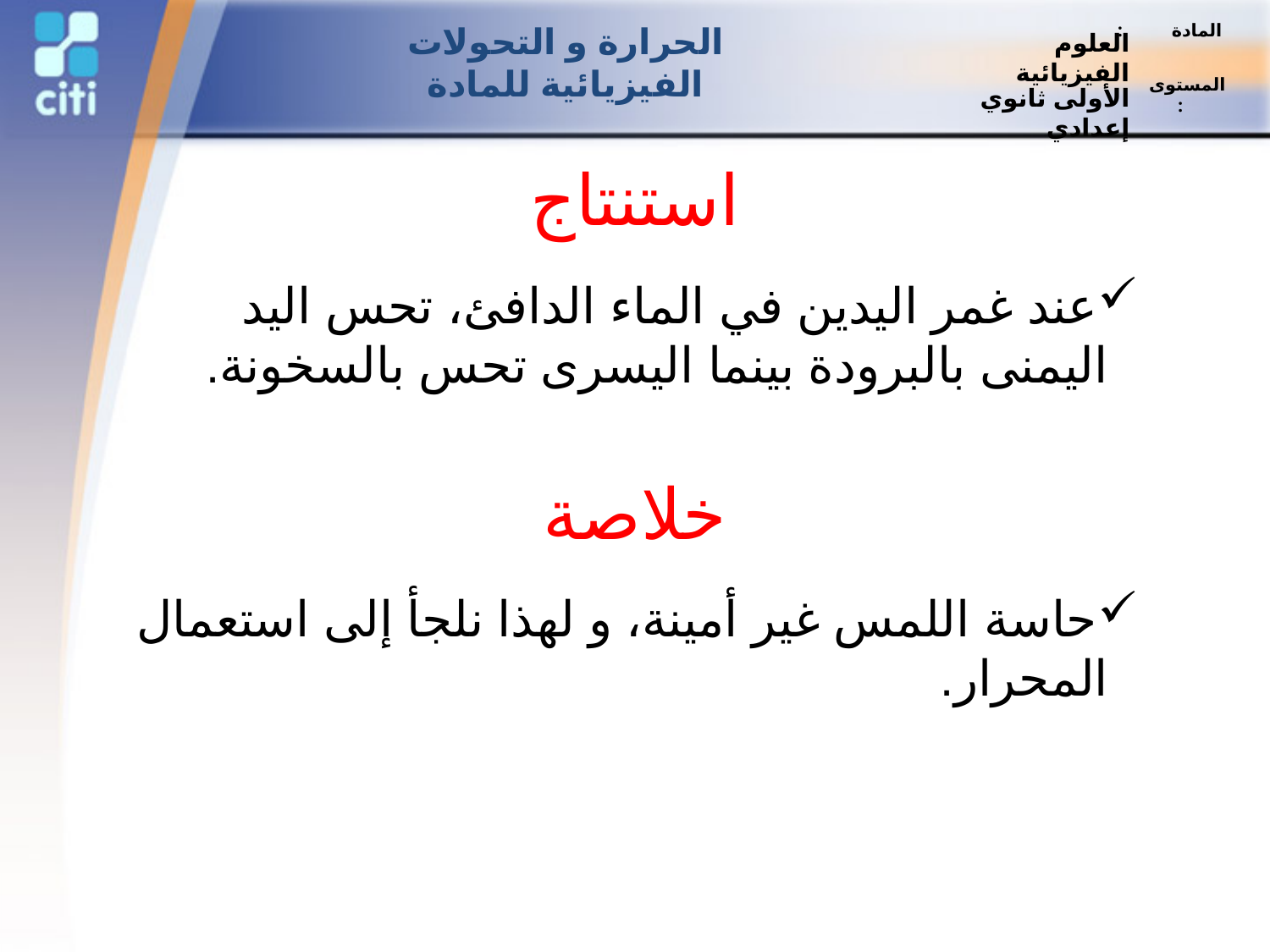

العلوم الفيزيائية
المادة           :
الحرارة و التحولات الفيزيائية للمادة
الأولى ثانوي إعدادي
المستوى     :
استنتاج
عند غمر اليدين في الماء الدافئ، تحس اليد اليمنى بالبرودة بينما اليسرى تحس بالسخونة.
خلاصة
حاسة اللمس غير أمينة، و لهذا نلجأ إلى استعمال المحرار.